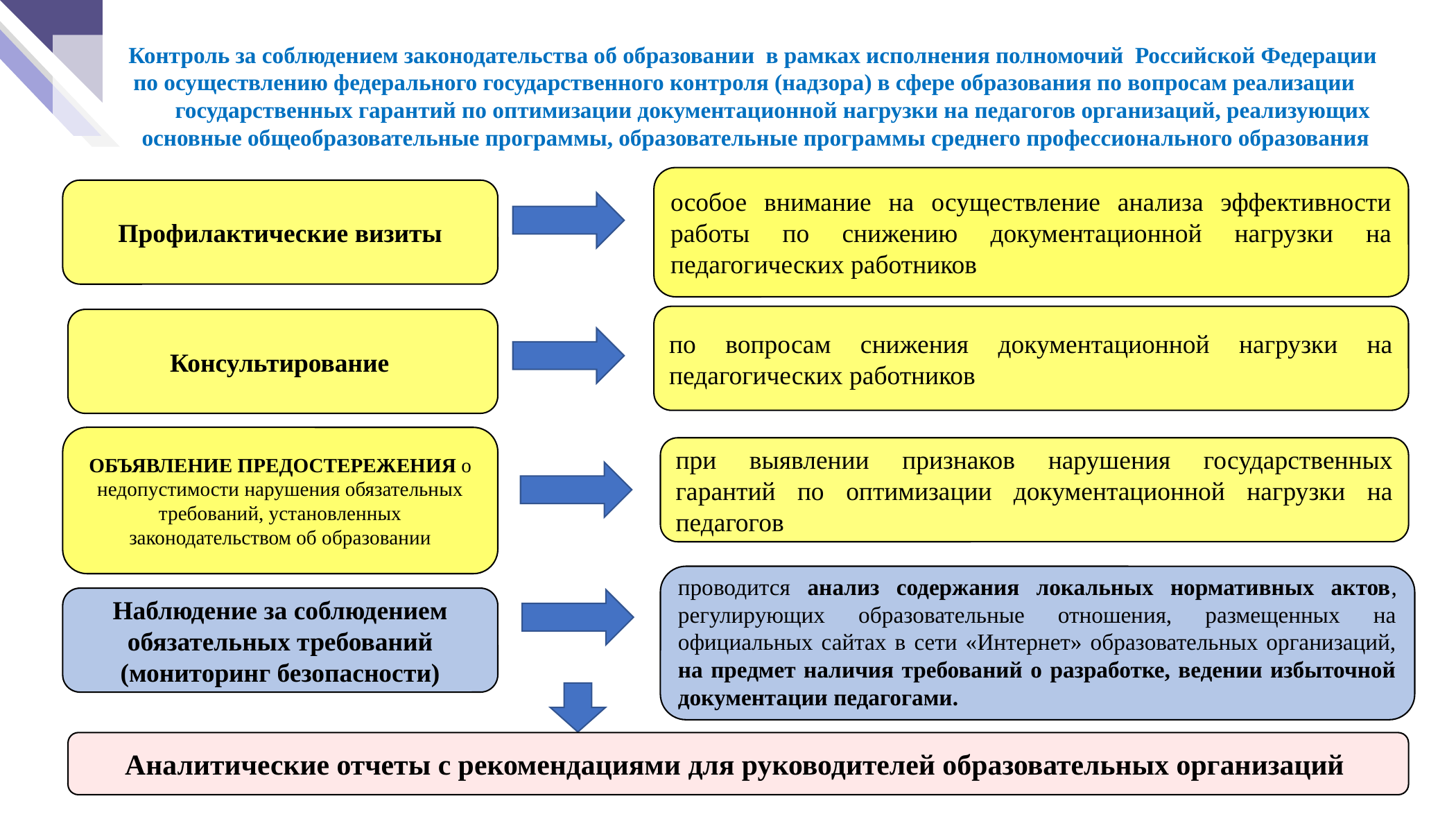

Контроль за соблюдением законодательства об образовании  в рамках исполнения полномочий  Российской Федерации
  по осуществлению федерального государственного контроля (надзора) в сфере образования по вопросам реализации
         государственных гарантий по оптимизации документационной нагрузки на педагогов организаций, реализующих
   основные общеобразовательные программы, образовательные программы среднего профессионального образования

особое внимание на осуществление анализа эффективности работы по снижению документационной нагрузки на педагогических работников
Профилактические визиты

по вопросам снижения документационной нагрузки на педагогических работников
Консультирование

ОБЪЯВЛЕНИЕ ПРЕДОСТЕРЕЖЕНИЯ о недопустимости нарушения обязательных требований, установленных законодательством об образовании
при выявлении признаков нарушения государственных гарантий по оптимизации документационной нагрузки на педагогов

проводится анализ содержания локальных нормативных актов, регулирующих образовательные отношения, размещенных на официальных сайтах в сети «Интернет» образовательных организаций, на предмет наличия требований о разработке, ведении избыточной документации педагогами.

Наблюдение за соблюдением обязательных требований (мониторинг безопасности)

Аналитические отчеты с рекомендациями для руководителей образовательных организаций